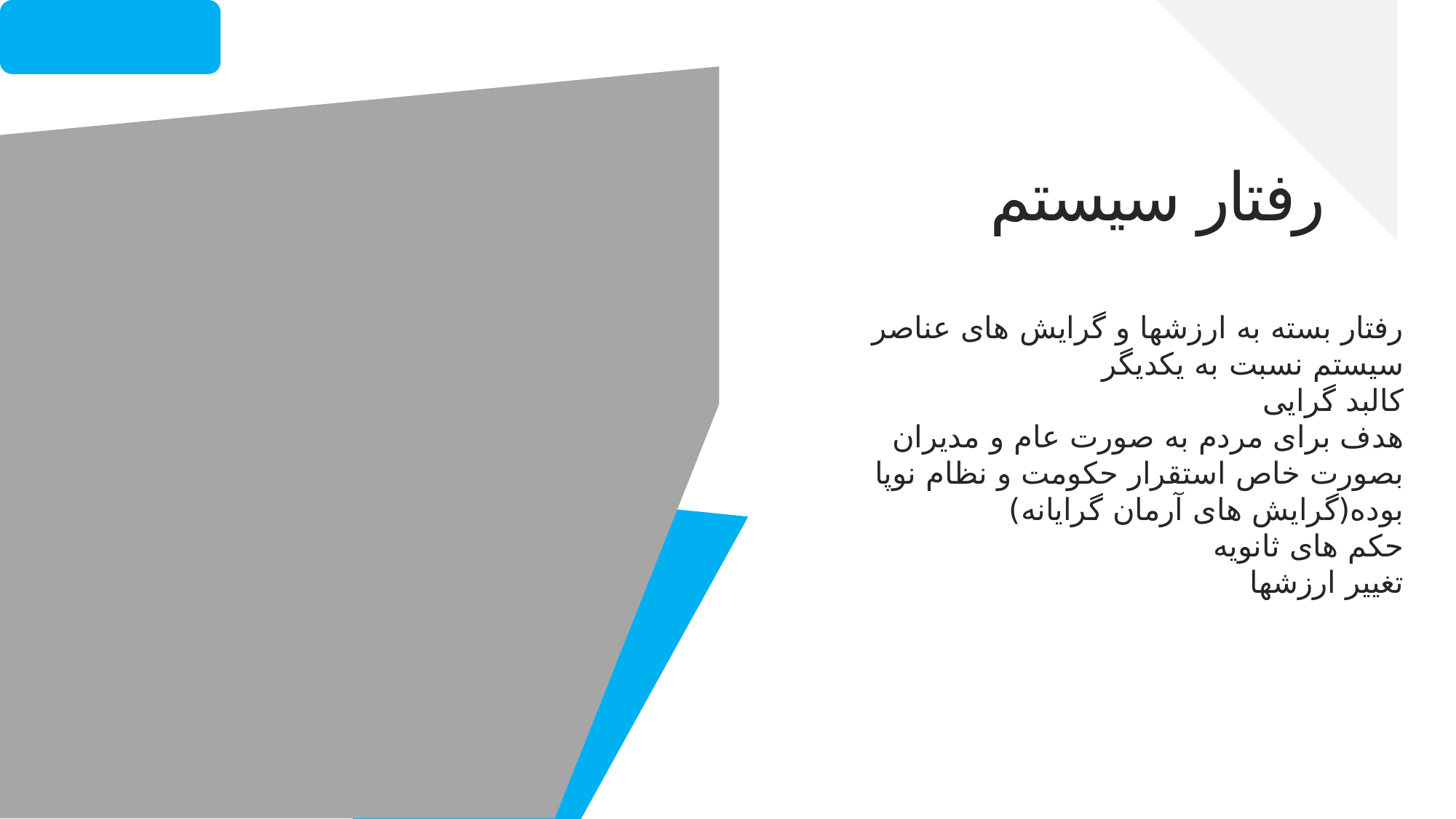

01

رفتار سیستم
رفتار بسته به ارزشها و گرایش های عناصر سیستم نسبت به یکدیگر
کالبد گرایی
هدف برای مردم به صورت عام و مدیران بصورت خاص استقرار حکومت و نظام نوپا بوده(گرایش های آرمان گرایانه)
حکم های ثانویه
تغییر ارزشها